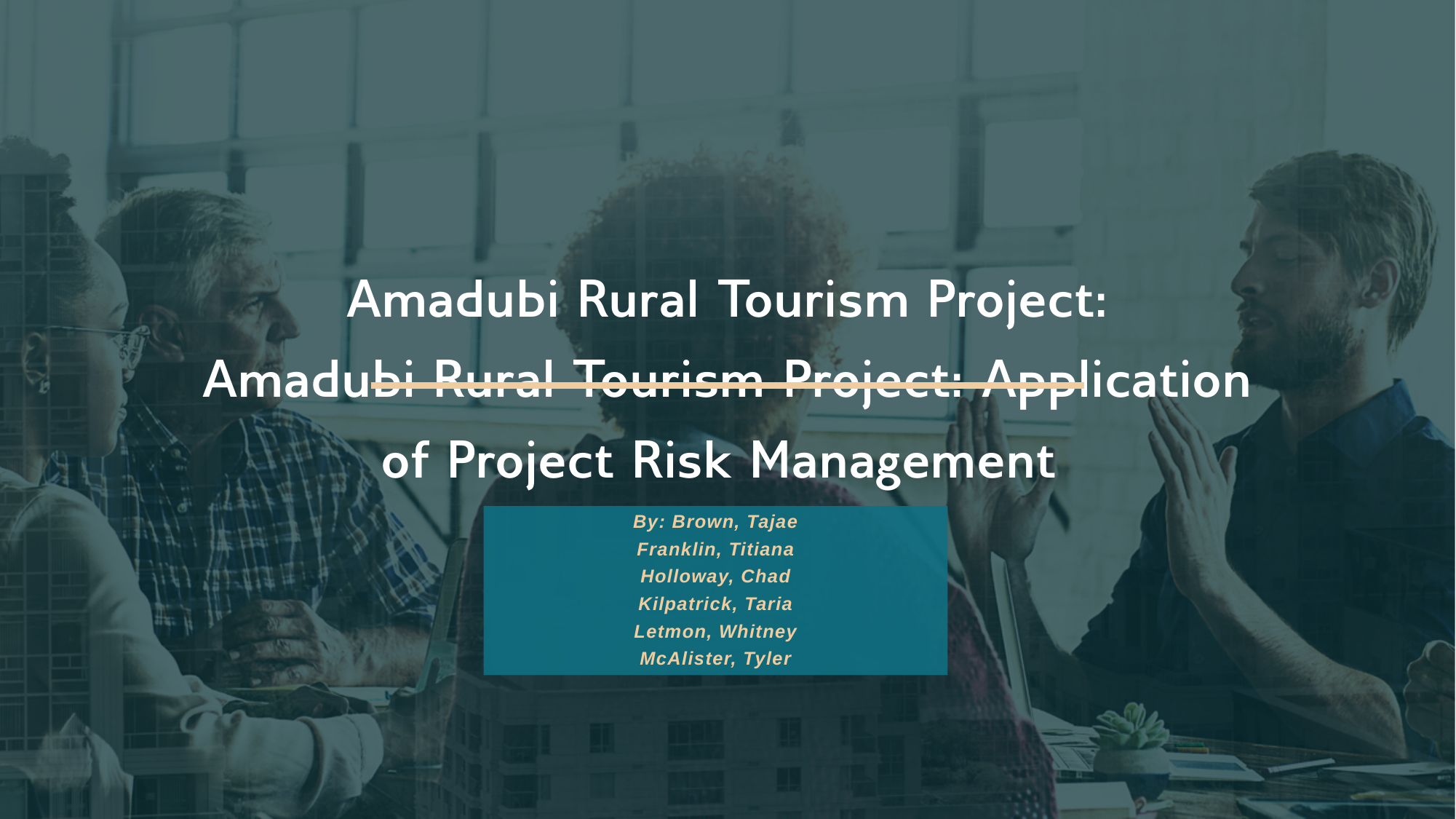

# Amadubi Rural Tourism Project: Amadubi Rural Tourism Project: Application of Project Risk Management

By: Brown, Tajae
Franklin, Titiana
Holloway, Chad
Kilpatrick, Taria
Letmon, Whitney
McAlister, Tyler